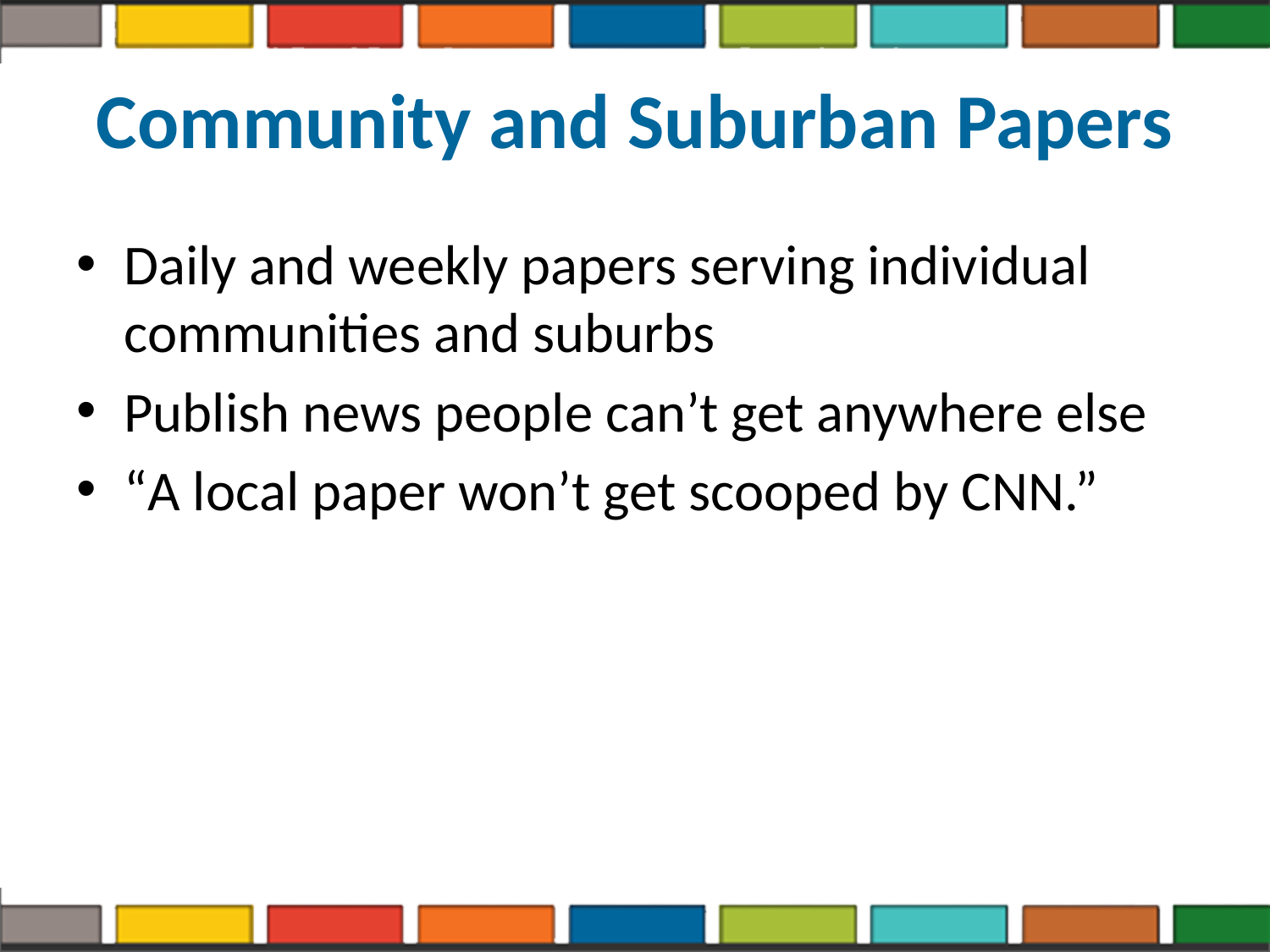

# Community and Suburban Papers
Daily and weekly papers serving individual communities and suburbs
Publish news people can’t get anywhere else
“A local paper won’t get scooped by CNN.”